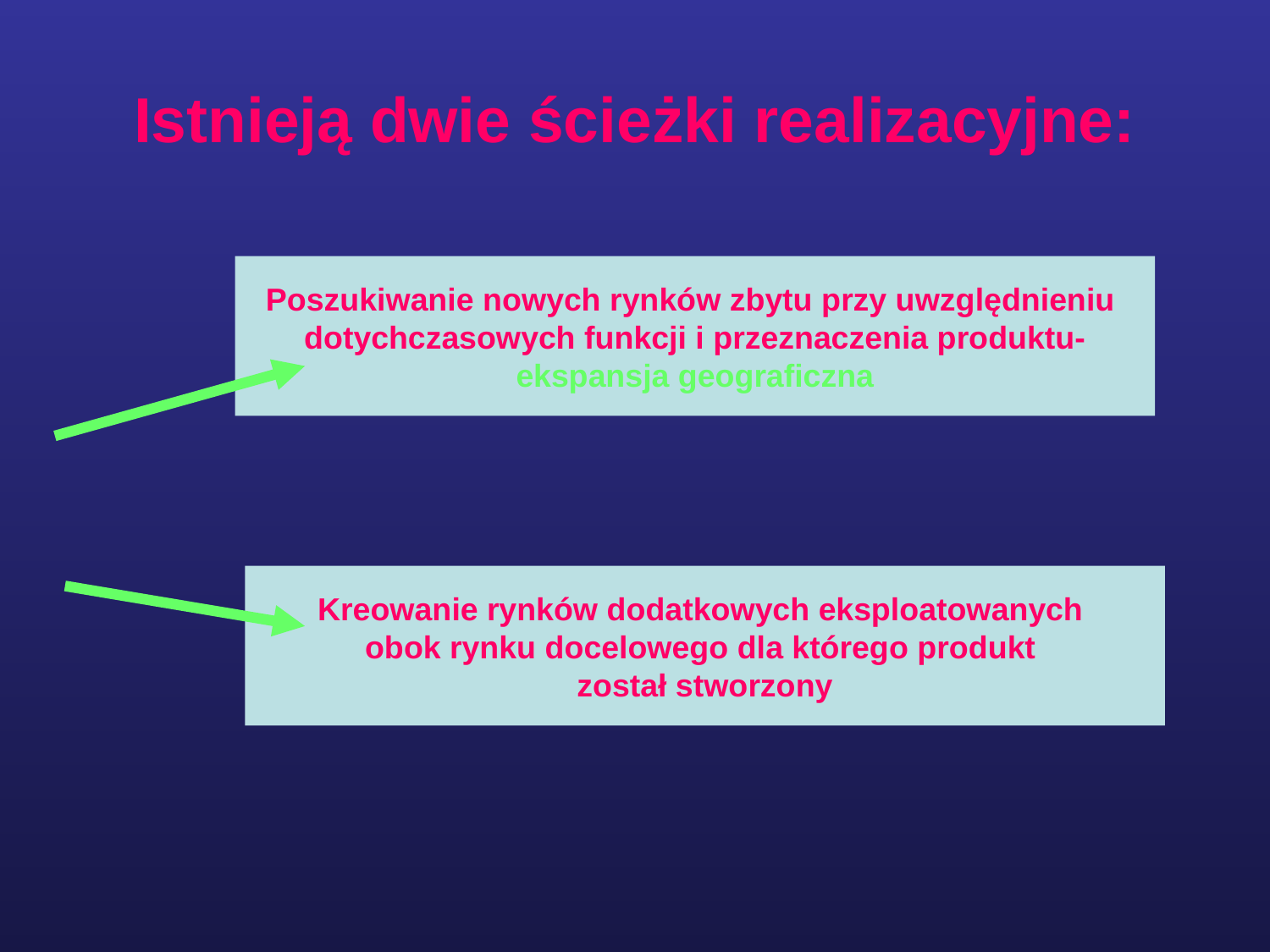

# Istnieją dwie ścieżki realizacyjne:
Poszukiwanie nowych rynków zbytu przy uwzględnieniu
dotychczasowych funkcji i przeznaczenia produktu-
ekspansja geograficzna

Kreowanie rynków dodatkowych eksploatowanych
obok rynku docelowego dla którego produkt
został stworzony